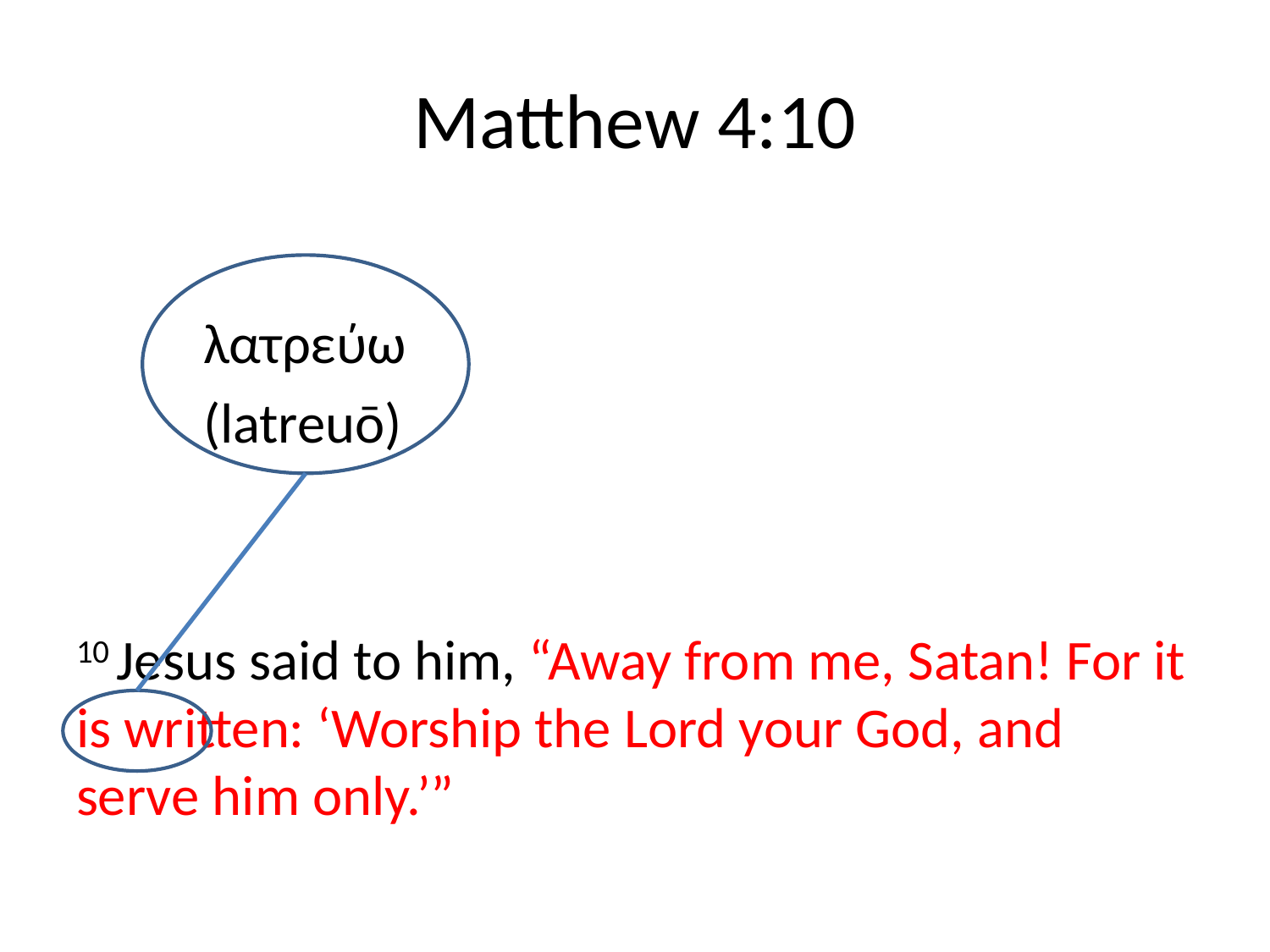

# Matthew 4:10

	λατρεύω
	(latreuō)

10 Jesus said to him, “Away from me, Satan! For it is written: ‘Worship the Lord your God, and serve him only.’”